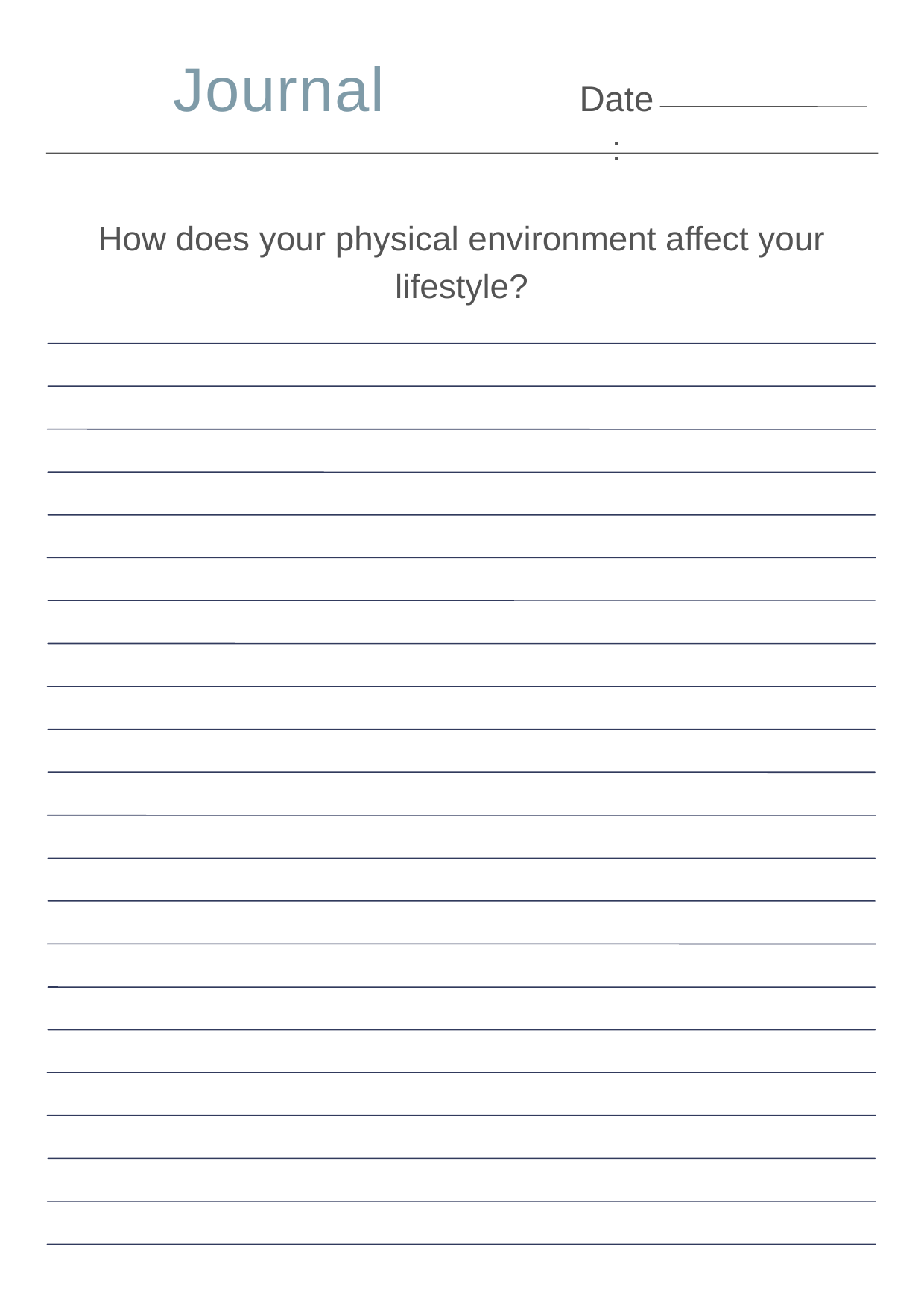

Journal
Date:

How does your physical environment affect your lifestyle?